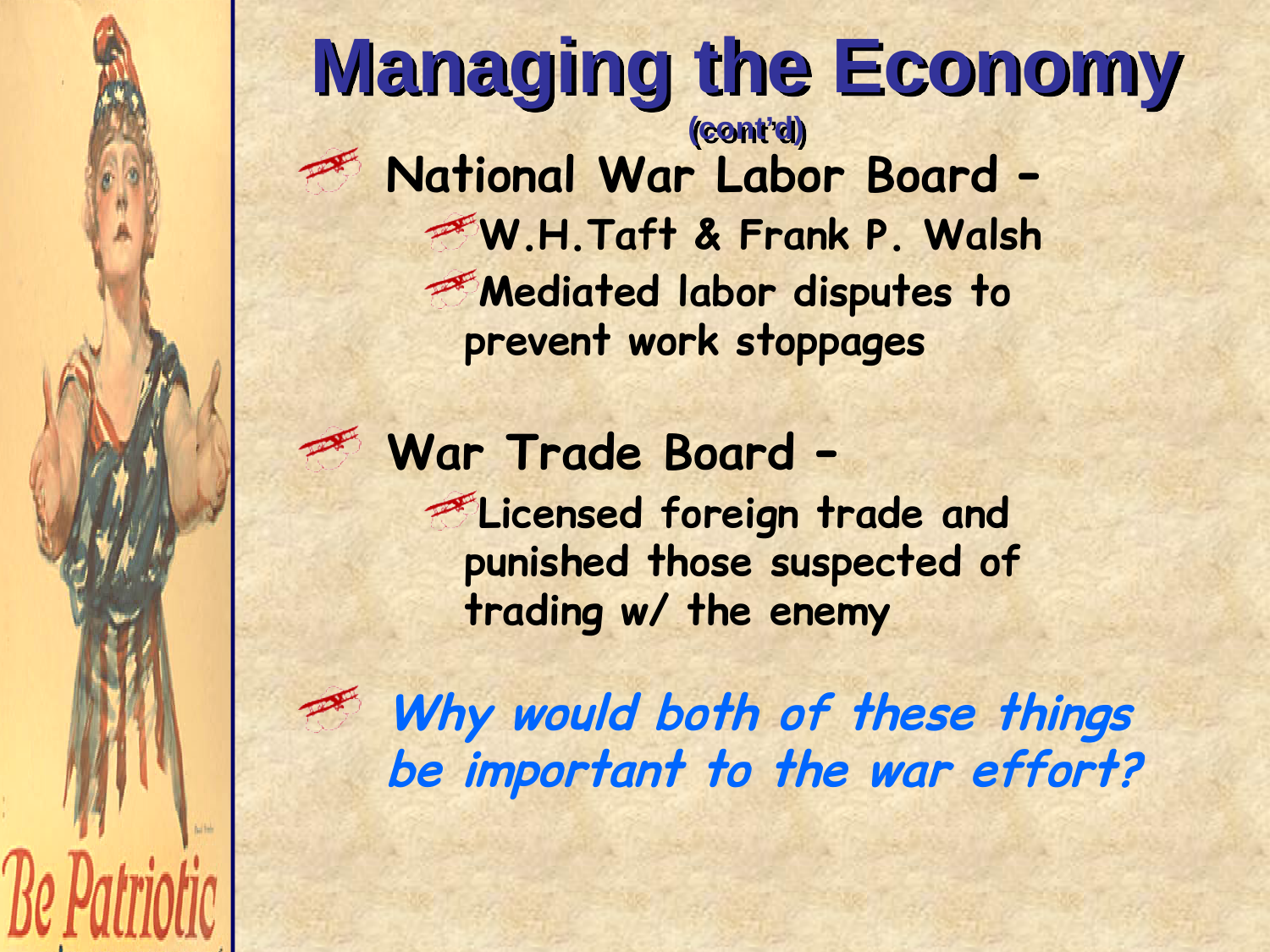

# Managing the Economy (cont’d)
National War Labor Board –
W.H.Taft & Frank P. Walsh
Mediated labor disputes to prevent work stoppages

War Trade Board –
Licensed foreign trade and punished those suspected of trading w/ the enemy

Why would both of these things be important to the war effort?